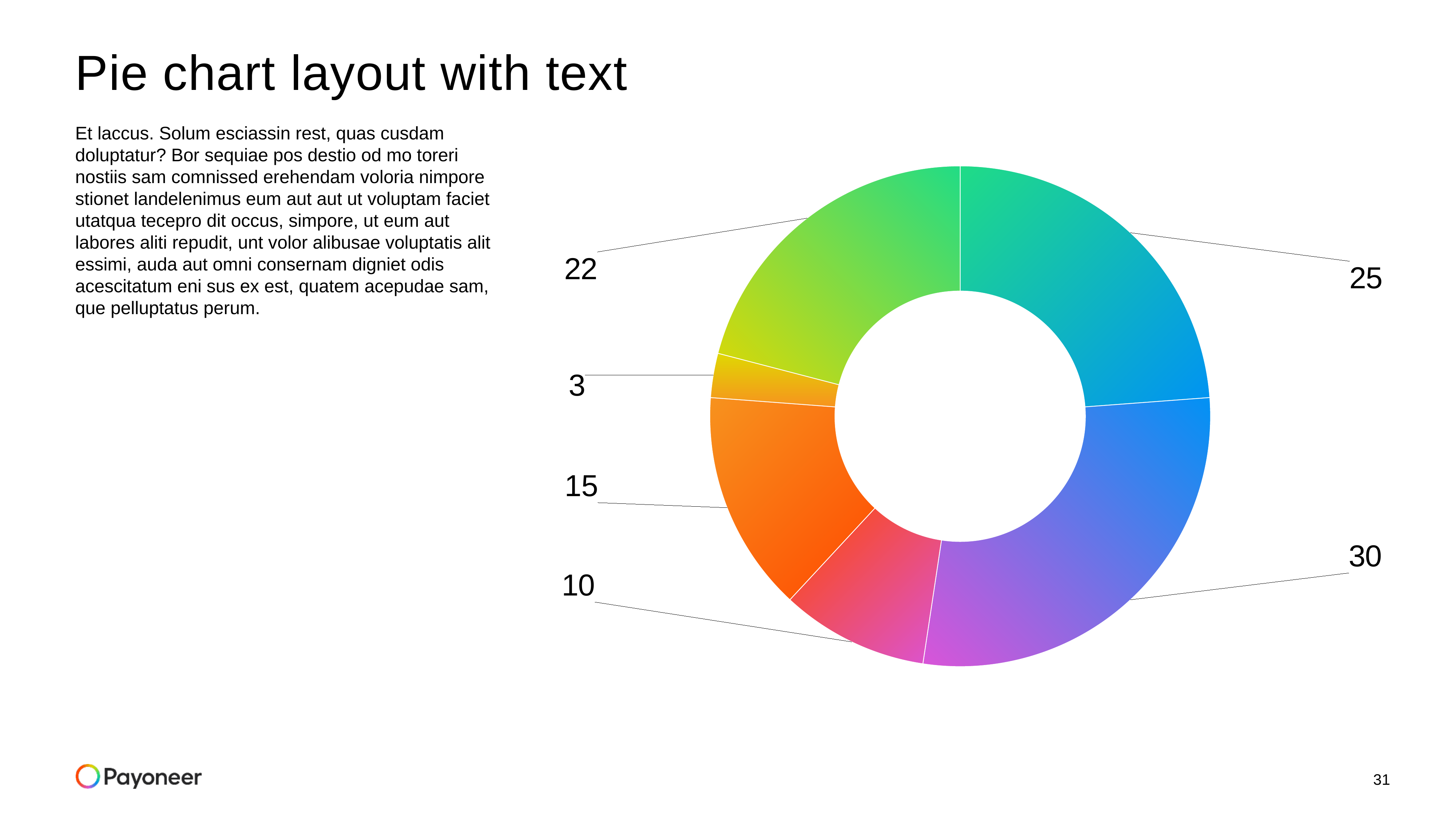

# Pie chart layout with text
Et laccus. Solum esciassin rest, quas cusdam doluptatur? Bor sequiae pos destio od mo toreri nostiis sam comnissed erehendam voloria nimpore stionet landelenimus eum aut aut ut voluptam faciet utatqua tecepro dit occus, simpore, ut eum aut labores aliti repudit, unt volor alibusae voluptatis alit essimi, auda aut omni consernam digniet odis acescitatum eni sus ex est, quatem acepudae sam, que pelluptatus perum.

### Chart

| Category | Sales |
|---|---|
| 1st Qtr | 25.0 |
| 2nd Qtr | 30.0 |
| 3rd Qtr | 10.0 |
| 4th Qtr | 15.0 |

### Chart

| Category | Sales |
|---|---|
| 1st Qtr | 25.0 |
| 2nd Qtr | 30.0 |
| 3rd Qtr | 10.0 |
| 4th Qtr | 15.0 |
31